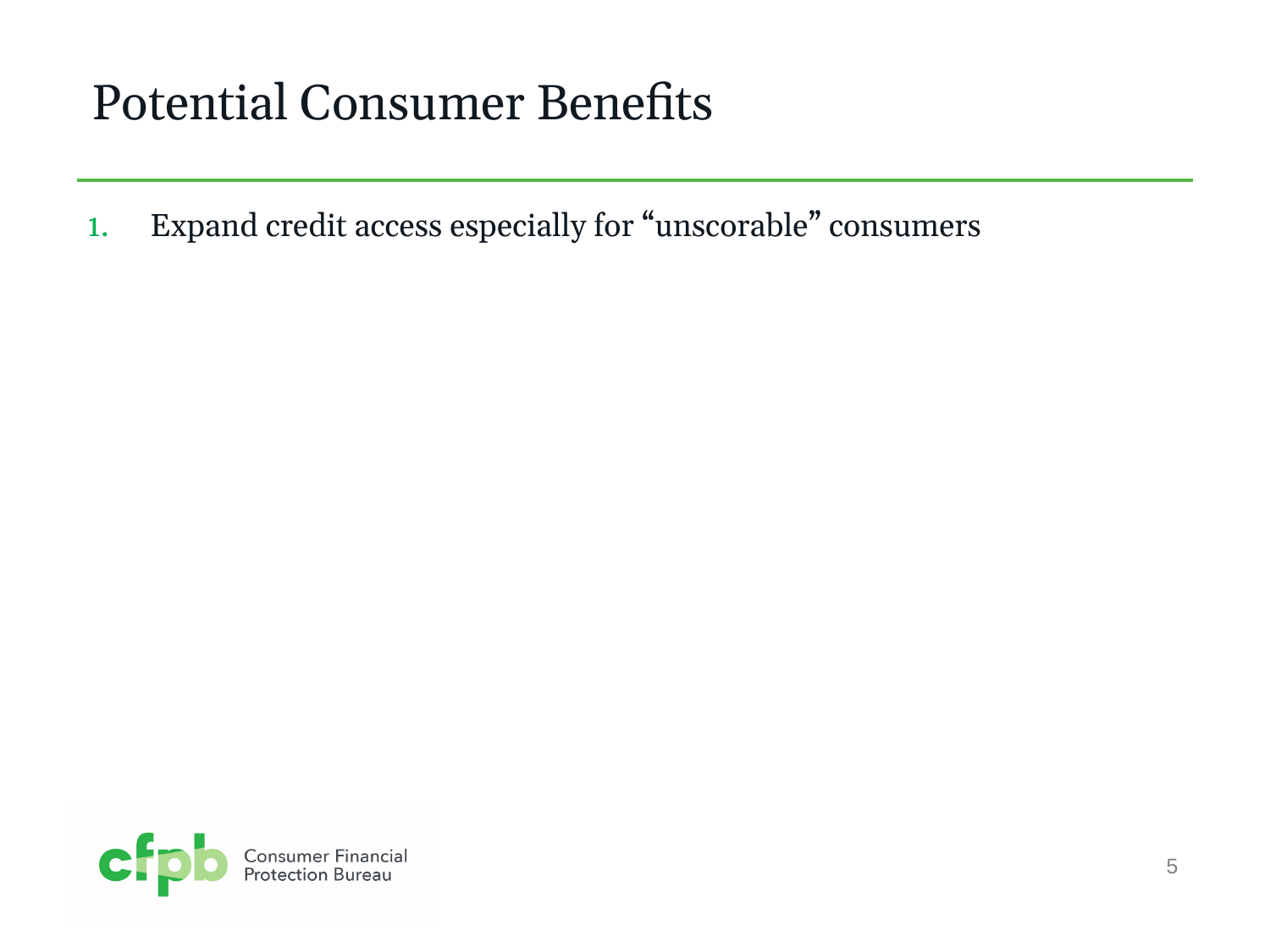

# Potential Consumer Benefits
Expand credit access especially for “unscorable” consumers

5